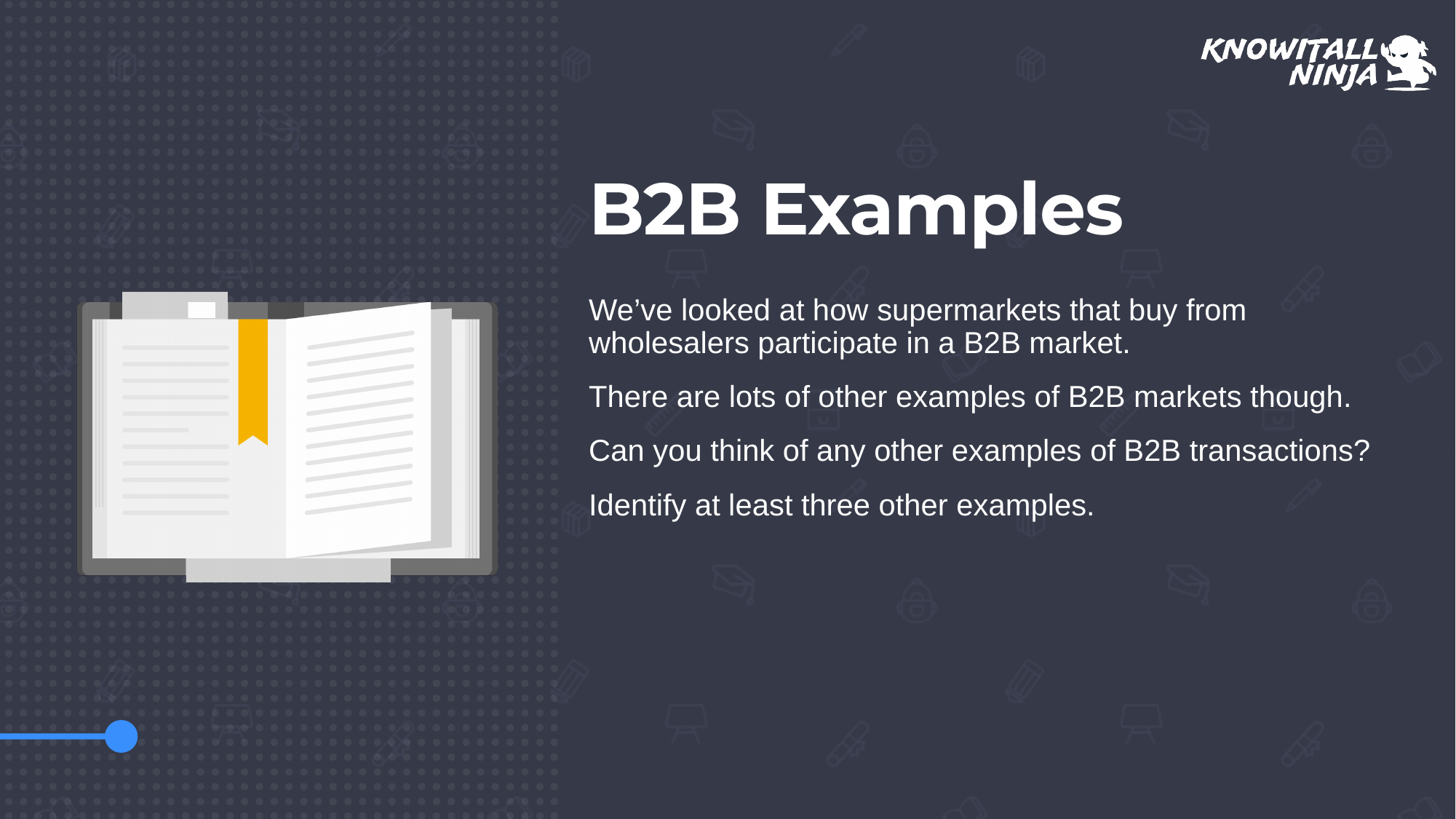

# B2B Examples
We’ve looked at how supermarkets that buy from wholesalers participate in a B2B market.
There are lots of other examples of B2B markets though.
Can you think of any other examples of B2B transactions?
Identify at least three other examples.